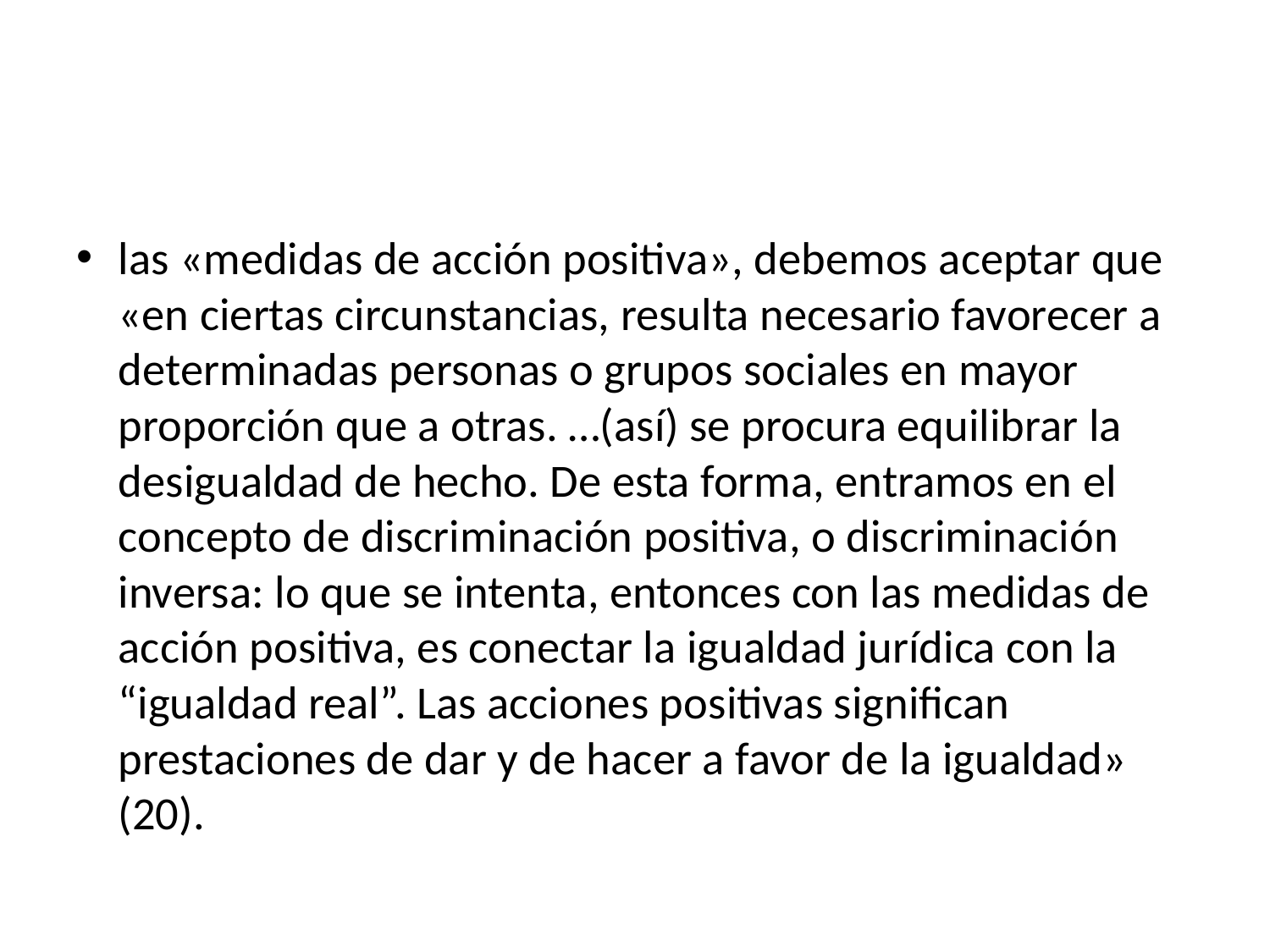

#
las «medidas de acción positiva», debemos aceptar que «en ciertas circunstancias, resulta necesario favorecer a determinadas personas o grupos sociales en mayor proporción que a otras. …(así) se procura equilibrar la desigualdad de hecho. De esta forma, entramos en el concepto de discriminación positiva, o discriminación inversa: lo que se intenta, entonces con las medidas de acción positiva, es conectar la igualdad jurídica con la “igualdad real”. Las acciones positivas significan prestaciones de dar y de hacer a favor de la igualdad» (20).